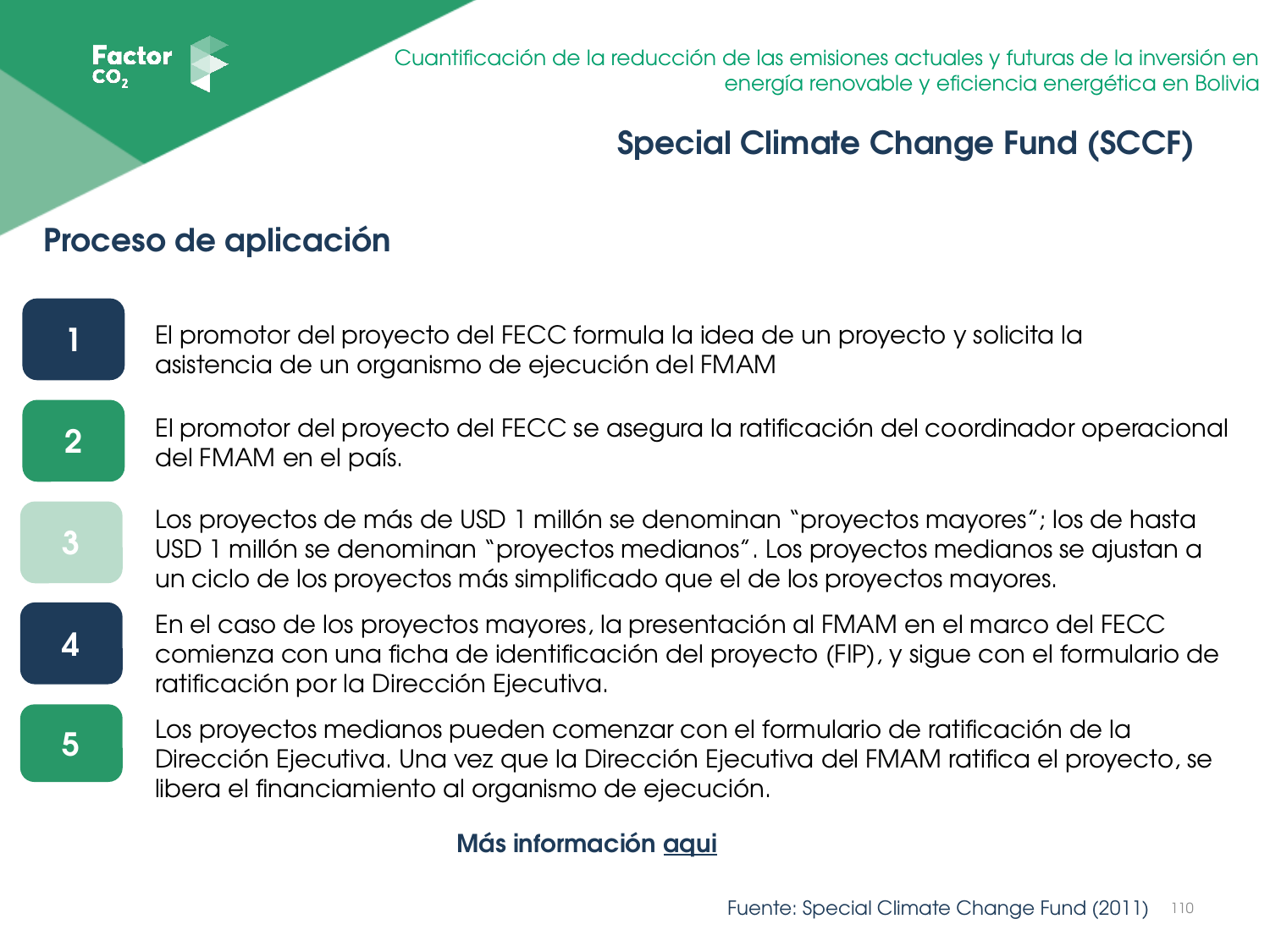

Special Climate Change Fund (SCCF)
Proceso de aplicación
1
El promotor del proyecto del FECC formula la idea de un proyecto y solicita la asistencia de un organismo de ejecución del FMAM
2
El promotor del proyecto del FECC se asegura la ratificación del coordinador operacional del FMAM en el país.
Los proyectos de más de USD 1 millón se denominan “proyectos mayores”; los de hasta USD 1 millón se denominan “proyectos medianos”. Los proyectos medianos se ajustan a un ciclo de los proyectos más simplificado que el de los proyectos mayores.
3
En el caso de los proyectos mayores, la presentación al FMAM en el marco del FECC comienza con una ficha de identificación del proyecto (FIP), y sigue con el formulario de ratificación por la Dirección Ejecutiva.
4
5
Los proyectos medianos pueden comenzar con el formulario de ratificación de la Dirección Ejecutiva. Una vez que la Dirección Ejecutiva del FMAM ratifica el proyecto, se libera el financiamiento al organismo de ejecución.
Más información aqui
110
Fuente: Special Climate Change Fund (2011)